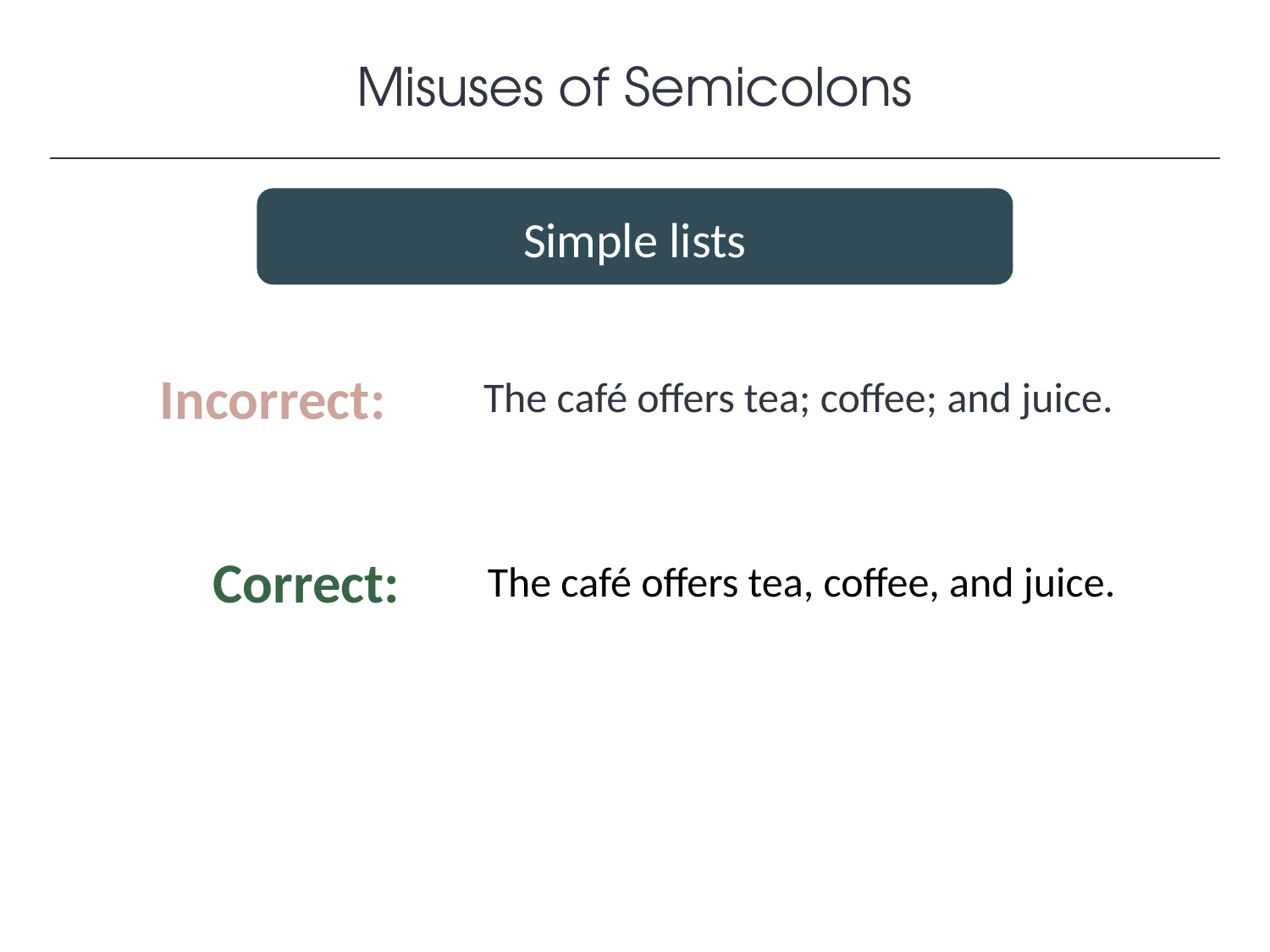

Misuses of Semicolons
HAWKES LEARNING

Simple lists
Incorrect:
The café offers tea; coffee; and juice.
Correct:
The café offers tea, coffee, and juice.